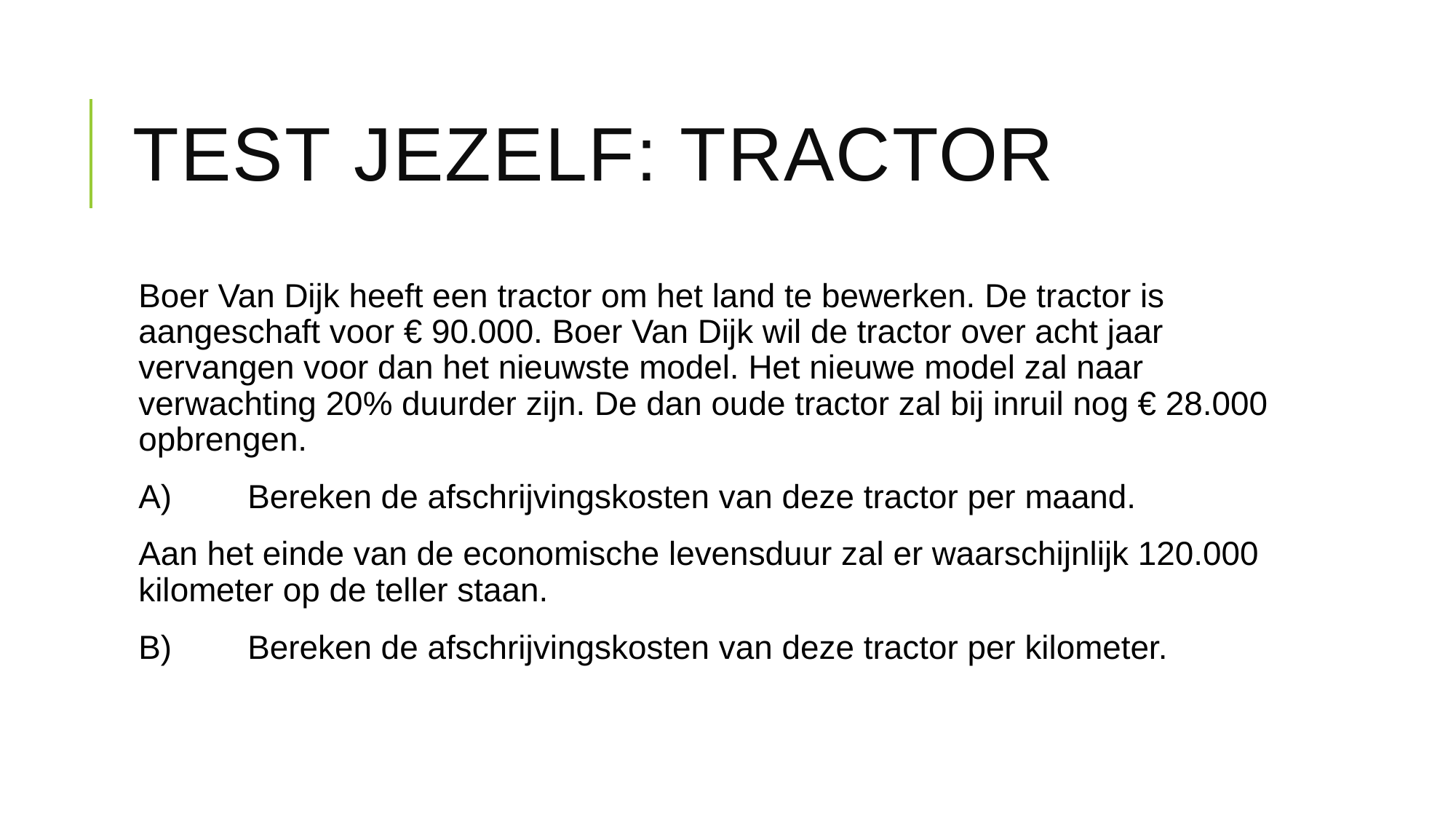

# Test jezelf: tractor
Boer Van Dijk heeft een tractor om het land te bewerken. De tractor is aangeschaft voor € 90.000. Boer Van Dijk wil de tractor over acht jaar vervangen voor dan het nieuwste model. Het nieuwe model zal naar verwachting 20% duurder zijn. De dan oude tractor zal bij inruil nog € 28.000 opbrengen.
A)	Bereken de afschrijvingskosten van deze tractor per maand.
Aan het einde van de economische levensduur zal er waarschijnlijk 120.000 kilometer op de teller staan.
B)	Bereken de afschrijvingskosten van deze tractor per kilometer.